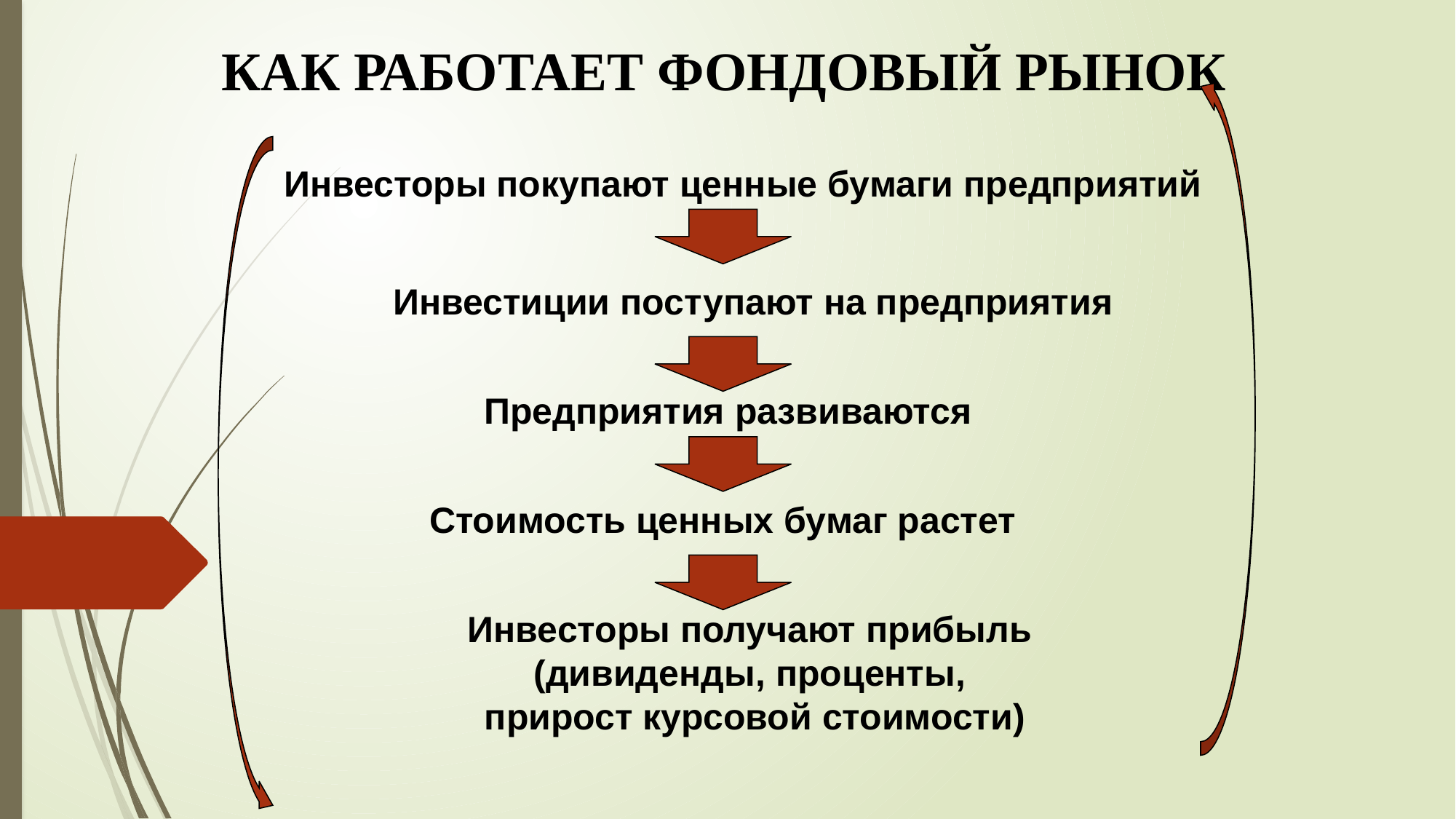

КАК РАБОТАЕТ ФОНДОВЫЙ РЫНОК

Инвесторы покупают ценные бумаги предприятий

Инвестиции поступают на предприятия

Предприятия развиваются

Стоимость ценных бумаг растет

Инвесторы получают прибыль
(дивиденды, проценты,
прирост курсовой стоимости)